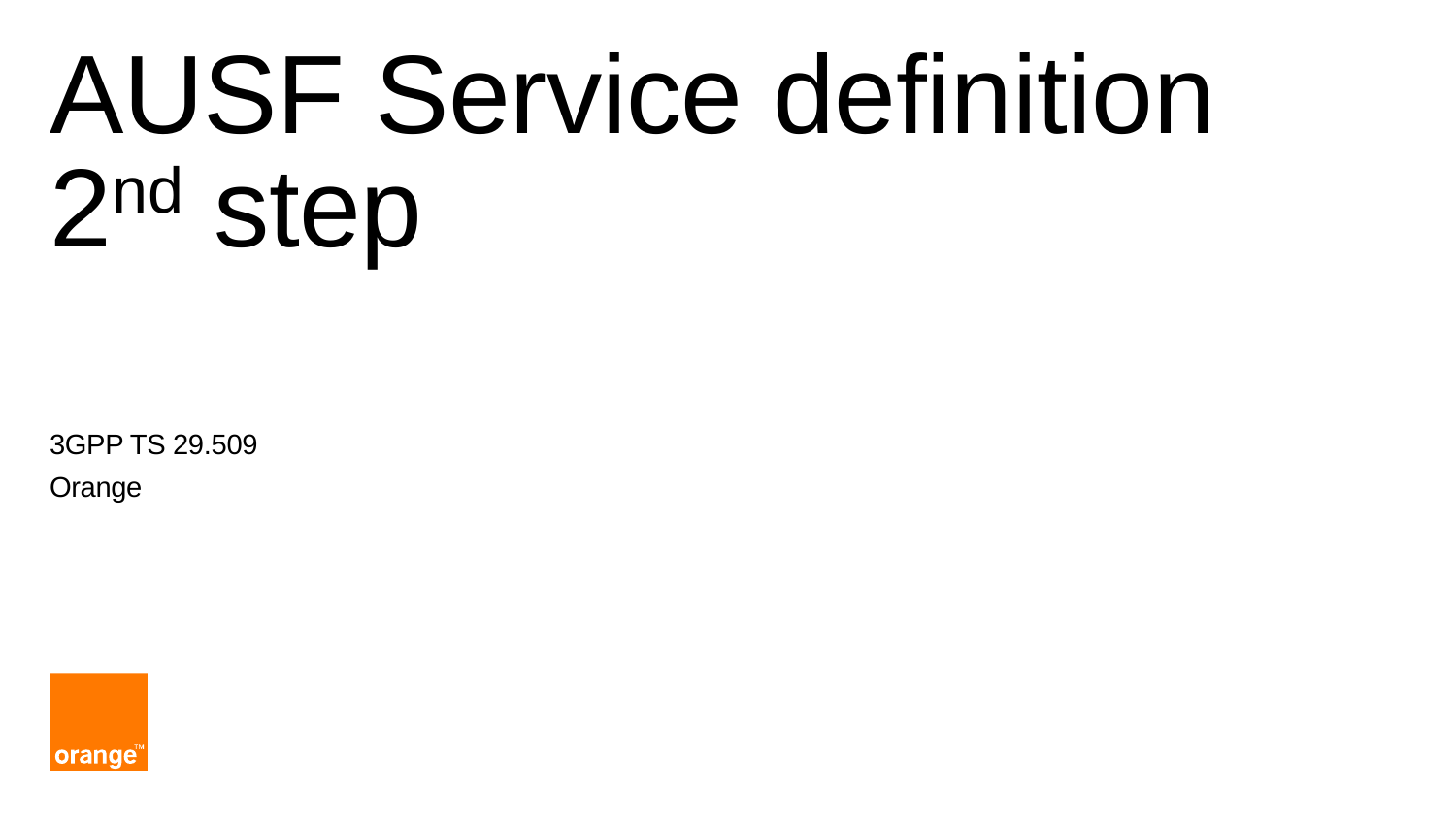

# AUSF Service definition 2nd step
3GPP TS 29.509
Orange